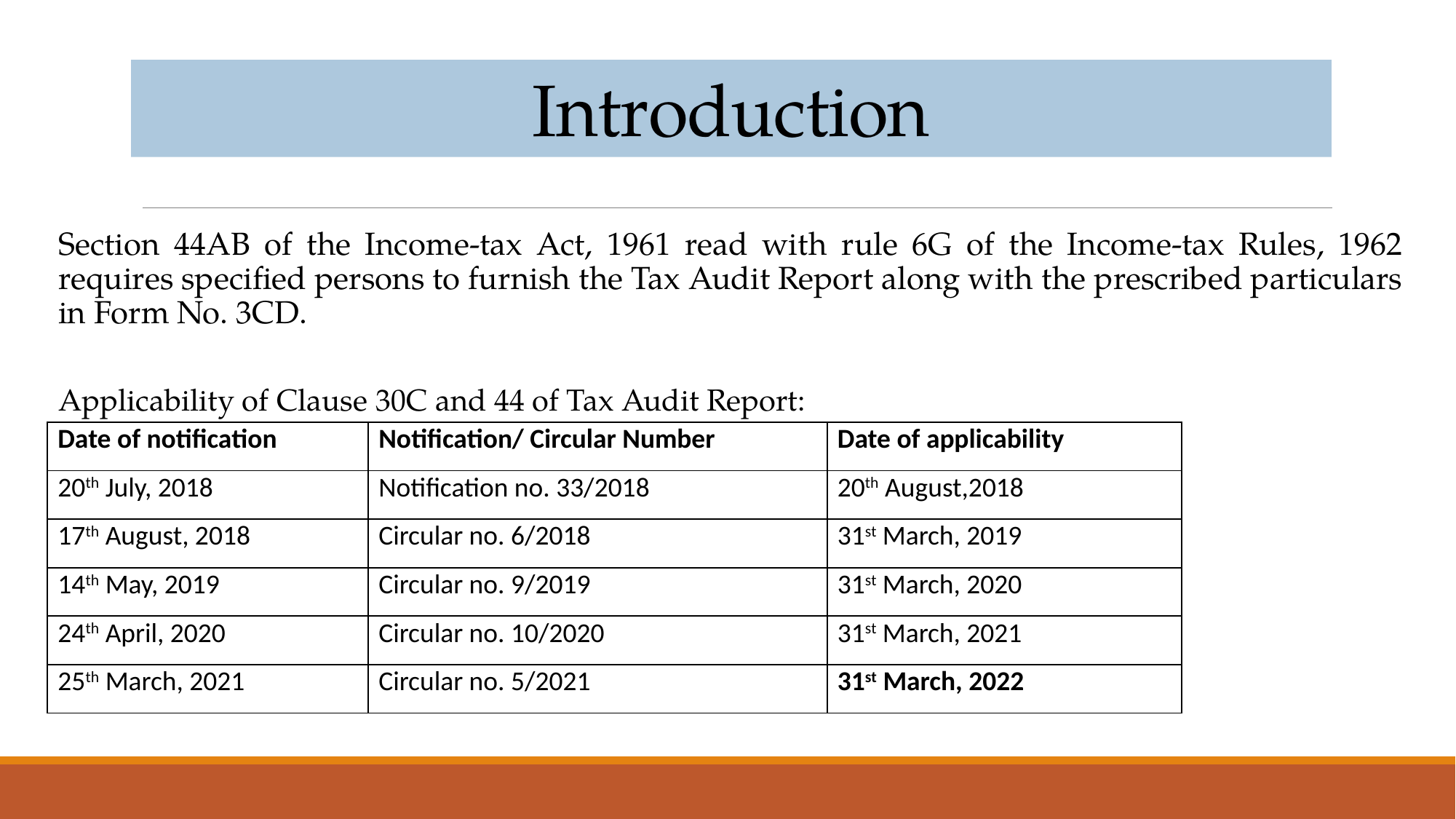

# Introduction
Section 44AB of the Income-tax Act, 1961 read with rule 6G of the Income-tax Rules, 1962 requires specified persons to furnish the Tax Audit Report along with the prescribed particulars in Form No. 3CD.
Applicability of Clause 30C and 44 of Tax Audit Report:

| Date of notification | Notification/ Circular Number | Date of applicability |
| --- | --- | --- |
| 20th July, 2018 | Notification no. 33/2018 | 20th August,2018 |
| 17th August, 2018 | Circular no. 6/2018 | 31st March, 2019 |
| 14th May, 2019 | Circular no. 9/2019 | 31st March, 2020 |
| 24th April, 2020 | Circular no. 10/2020 | 31st March, 2021 |
| 25th March, 2021 | Circular no. 5/2021 | 31st March, 2022 |